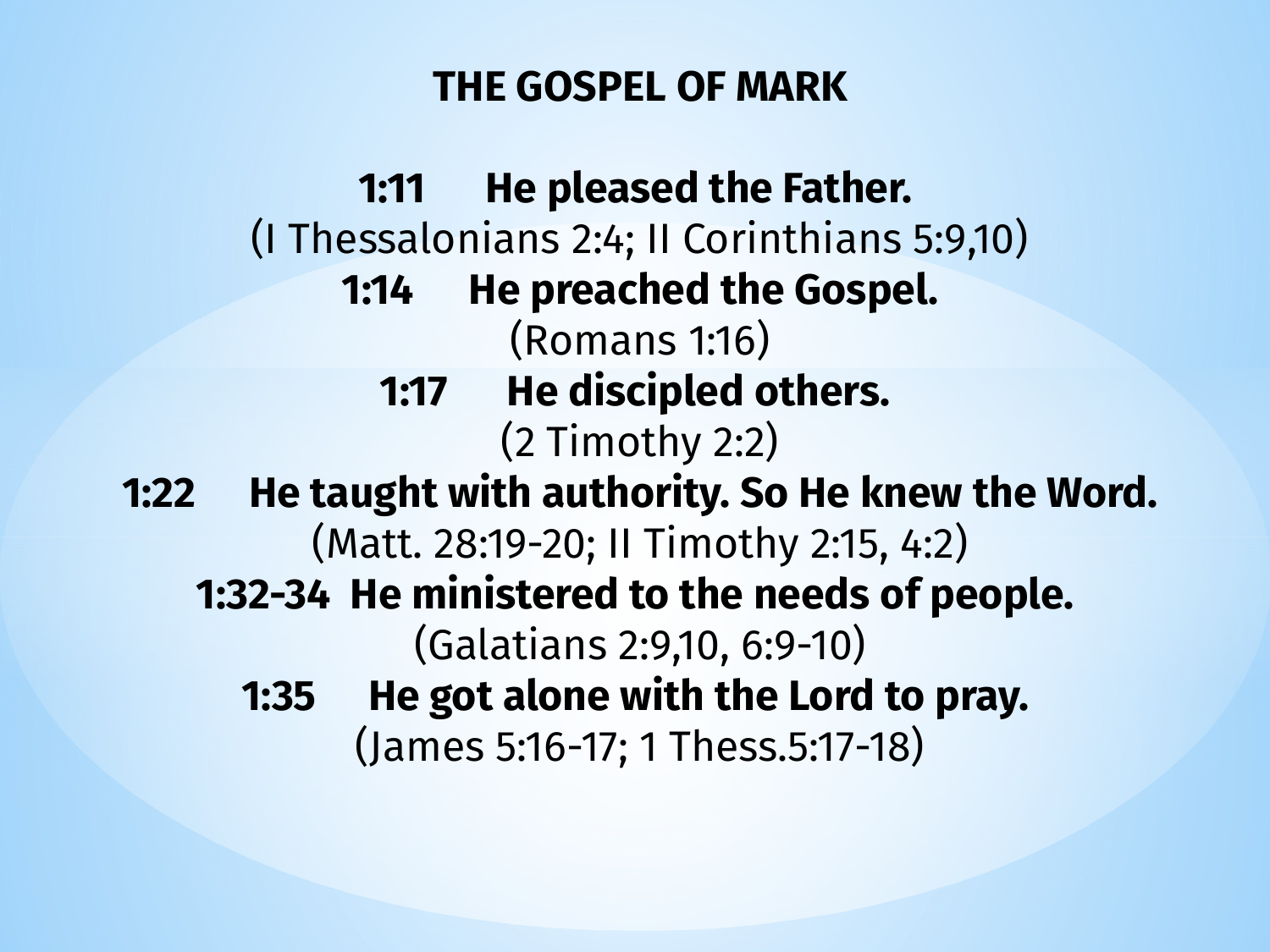

THE GOSPEL OF MARK

1:11	He pleased the Father.
(I Thessalonians 2:4; II Corinthians 5:9,10)
1:14	He preached the Gospel.
(Romans 1:16)
1:17 	He discipled others.
(2 Timothy 2:2)
1:22	He taught with authority. So He knew the Word. (Matt. 28:19-20; II Timothy 2:15, 4:2)
1:32-34  He ministered to the needs of people.
(Galatians 2:9,10, 6:9-10)
1:35	He got alone with the Lord to pray.
(James 5:16-17; 1 Thess.5:17-18)